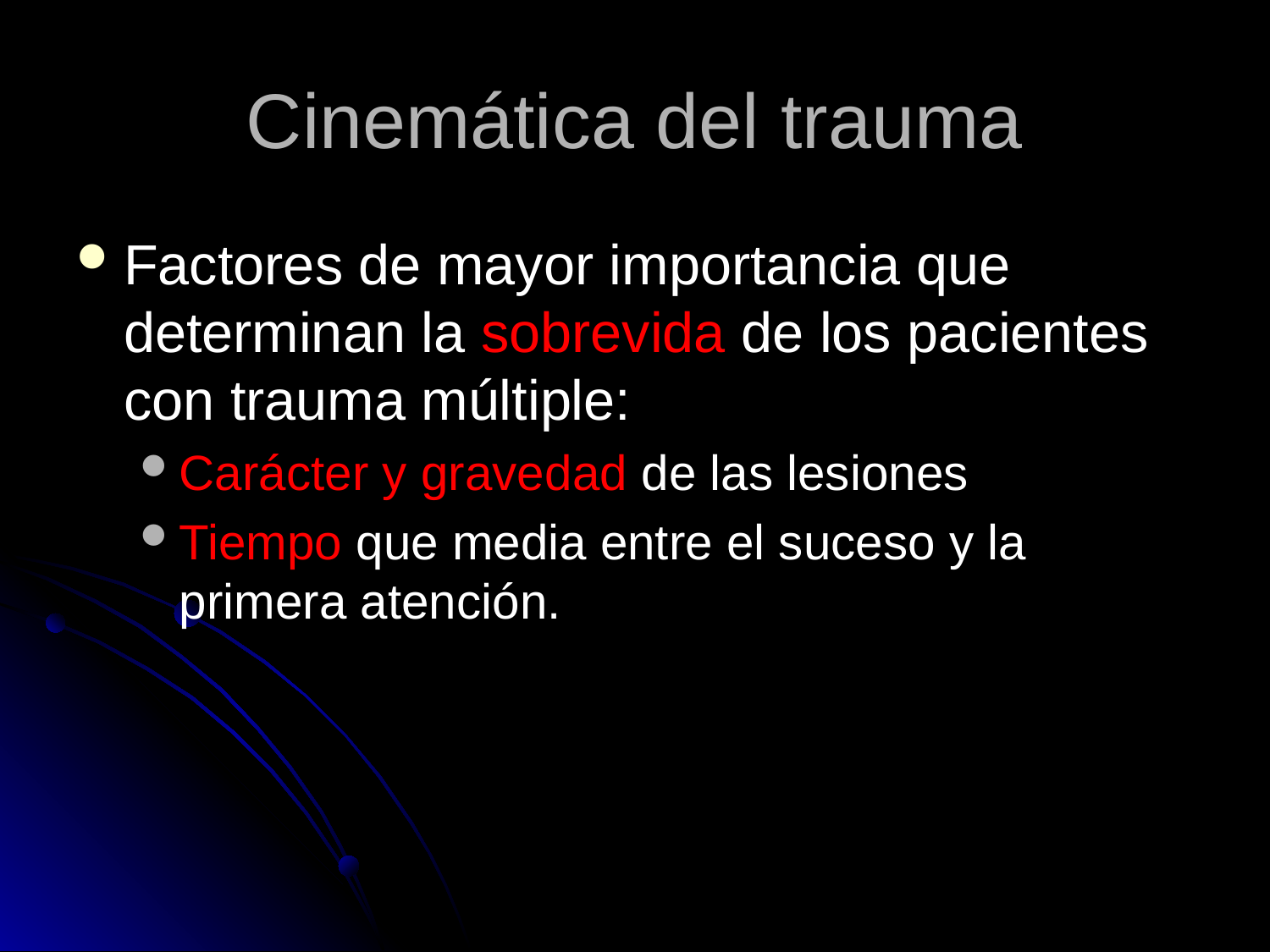

# Cinemática del trauma
Factores de mayor importancia que determinan la sobrevida de los pacientes con trauma múltiple:
Carácter y gravedad de las lesiones
Tiempo que media entre el suceso y la primera atención.